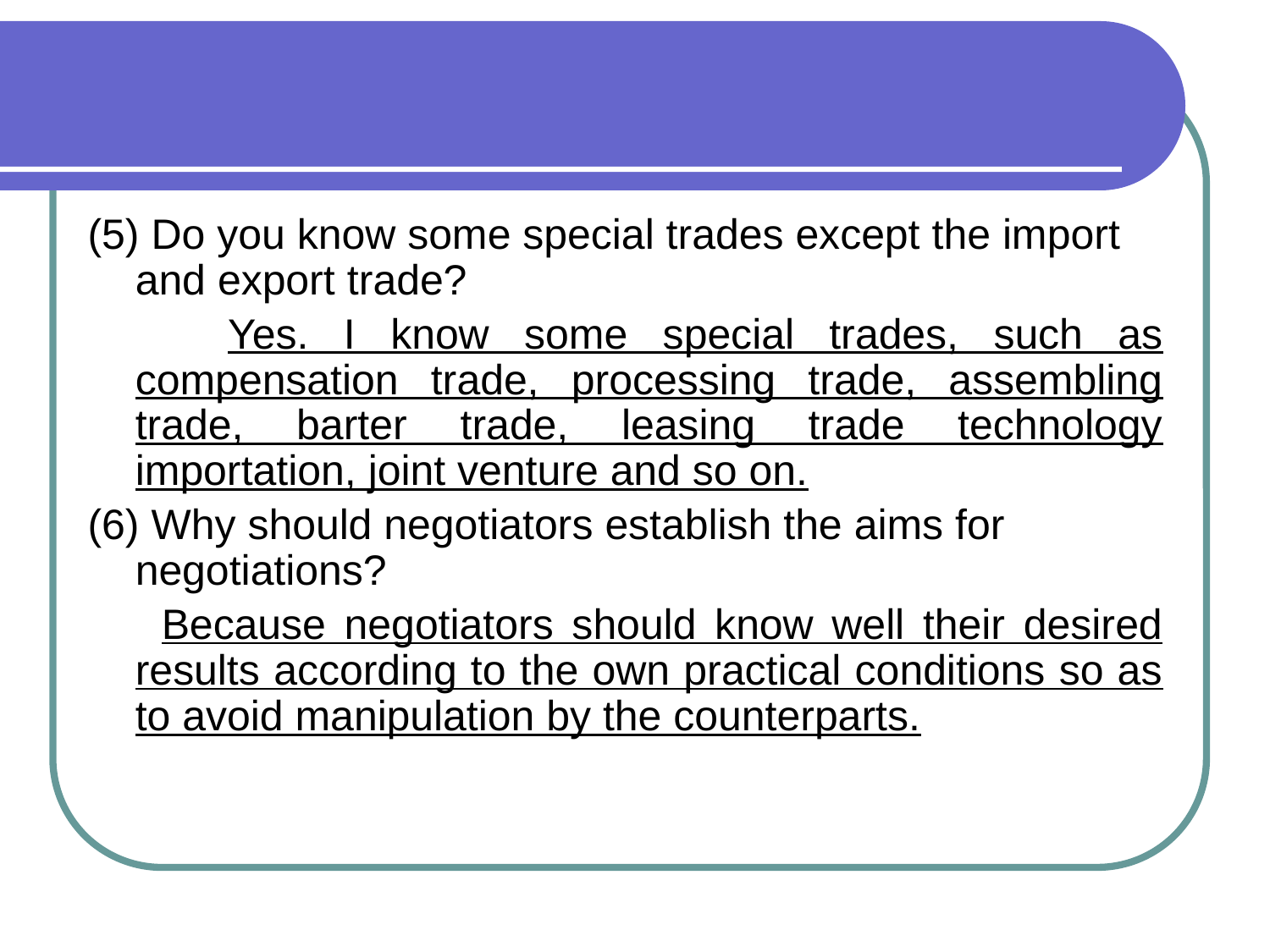

#
(5) Do you know some special trades except the import and export trade?
    Yes. I know some special trades, such as compensation trade, processing trade, assembling trade, barter trade, leasing trade technology importation, joint venture and so on.
(6) Why should negotiators establish the aims for negotiations?
    Because negotiators should know well their desired results according to the own practical conditions so as to avoid manipulation by the counterparts.